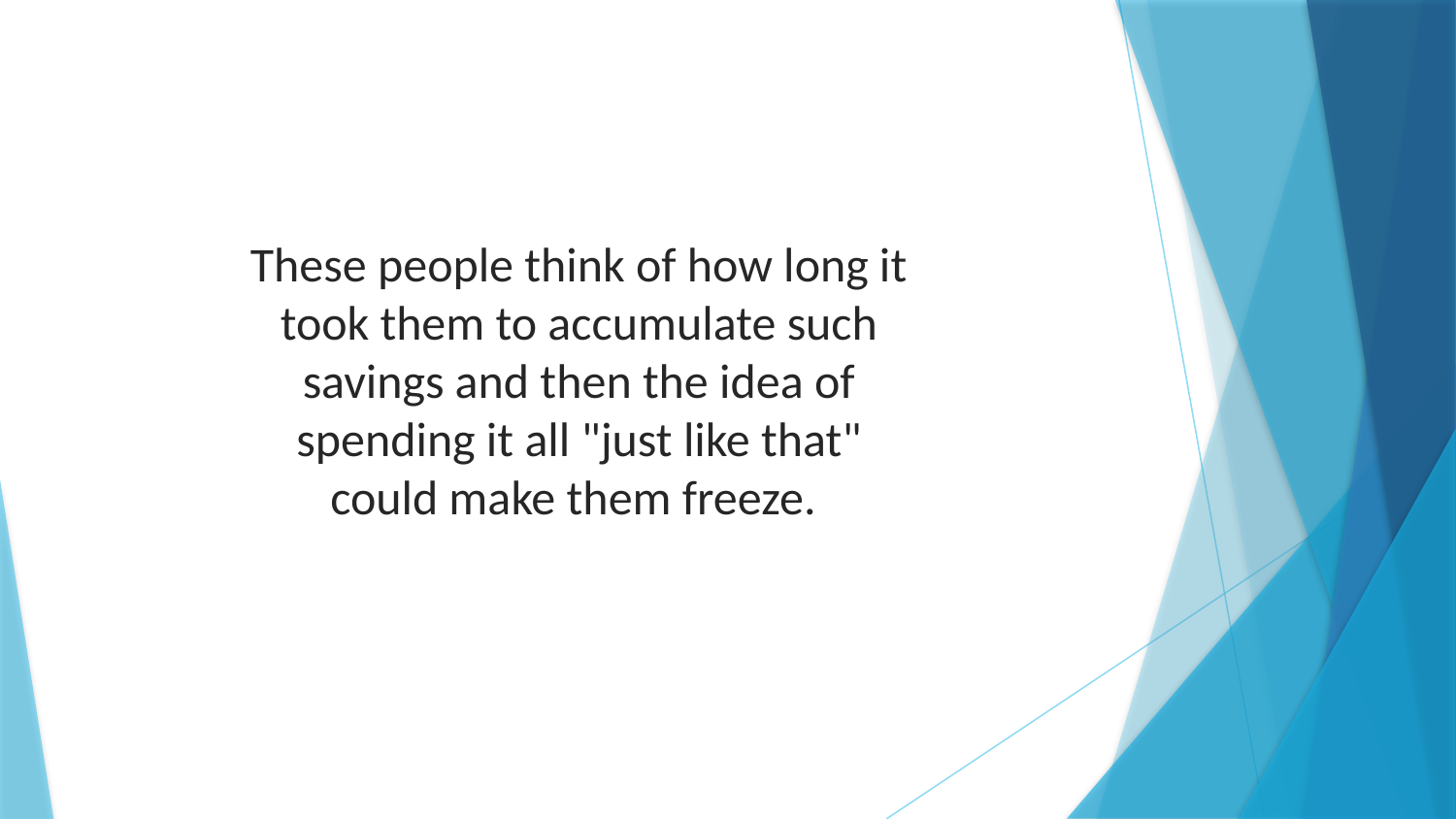

These people think of how long it took them to accumulate such savings and then the idea of spending it all "just like that" could make them freeze.